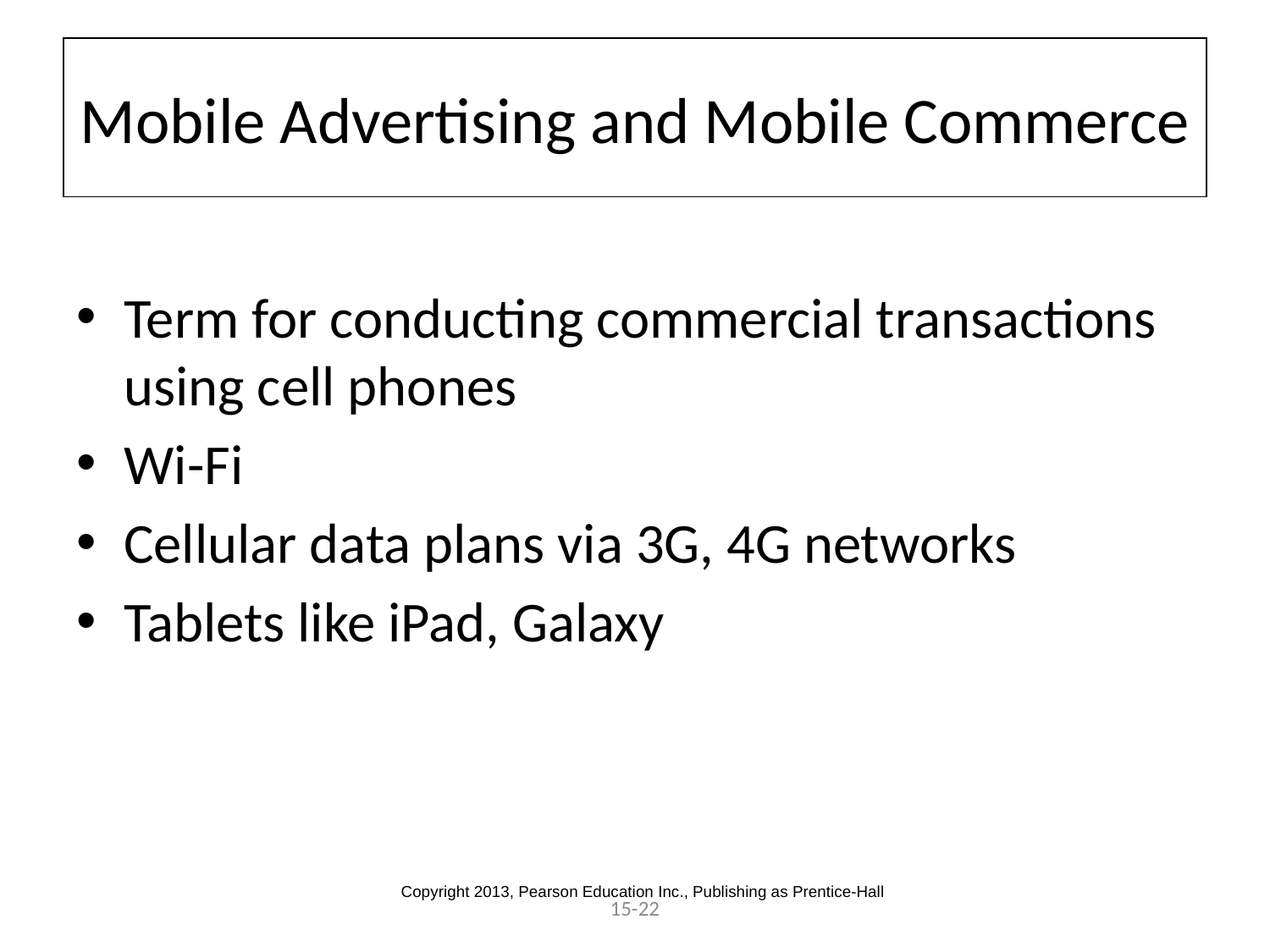

# Mobile Advertising and Mobile Commerce
Term for conducting commercial transactions using cell phones
Wi-Fi
Cellular data plans via 3G, 4G networks
Tablets like iPad, Galaxy
Copyright 2013, Pearson Education Inc., Publishing as Prentice-Hall

15-22